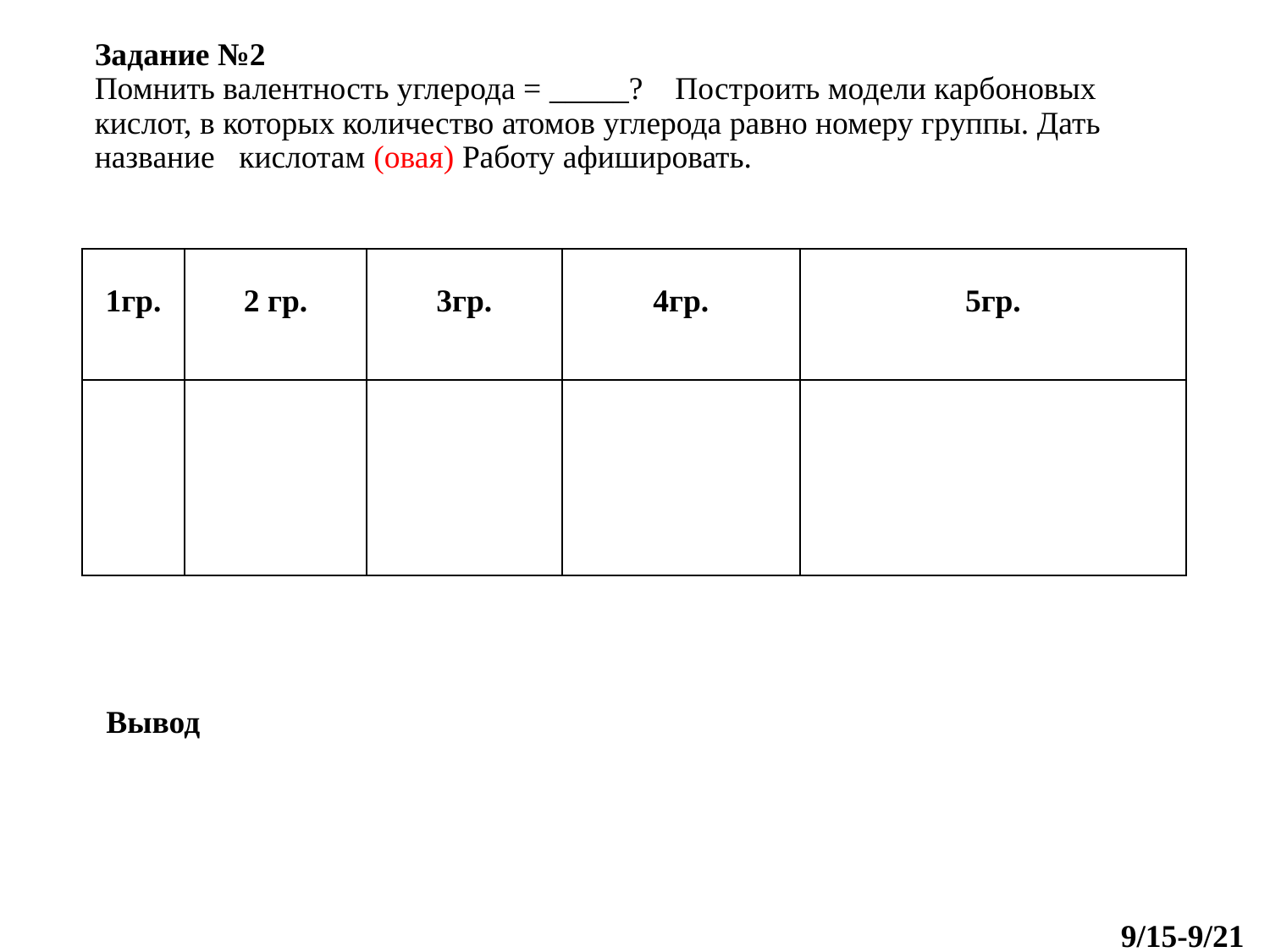

# Задание №2 Помнить валентность углерода = _____?    Построить модели карбоновых кислот, в которых количество атомов углерода равно номеру группы. Дать   название   кислотам (овая) Работу афишировать.
| 1гр. | 2 гр. | 3гр. | 4гр. | 5гр. |
| --- | --- | --- | --- | --- |
|  |  |  |  |  |

Вывод
9/15-9/21